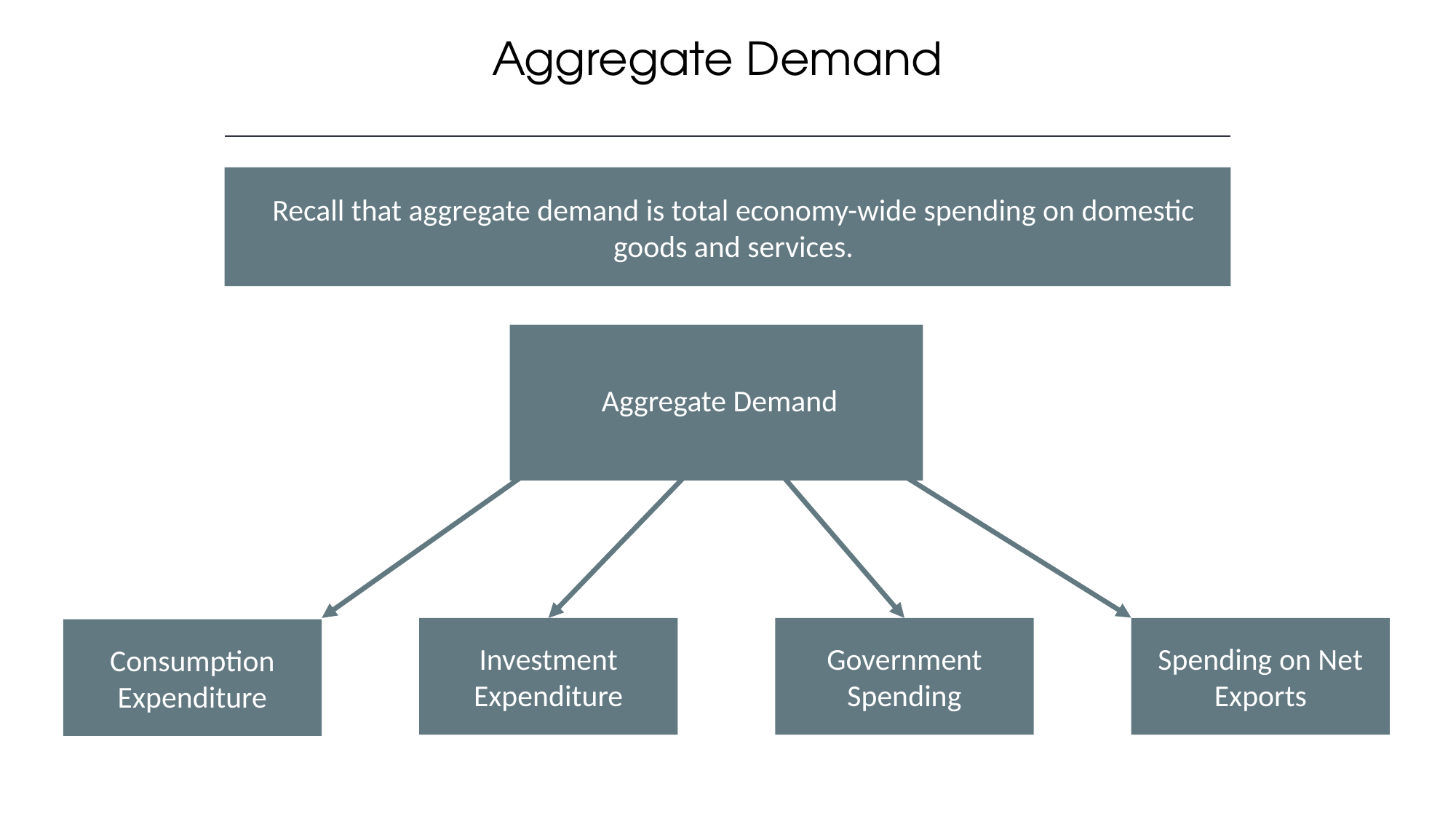

Aggregate Demand
HAWKES LEARNING

Recall that aggregate demand is total economy-wide spending on domestic goods and services.

Aggregate Demand
The CPI is subject to two types of bias: substitution bias and quality/new goods bias.
Both substitution bias and quality/new goods bias tend to overstate the negative impact of inflation on consumers.
Government Spending
Spending on Net Exports
Investment Expenditure
Consumption Expenditure